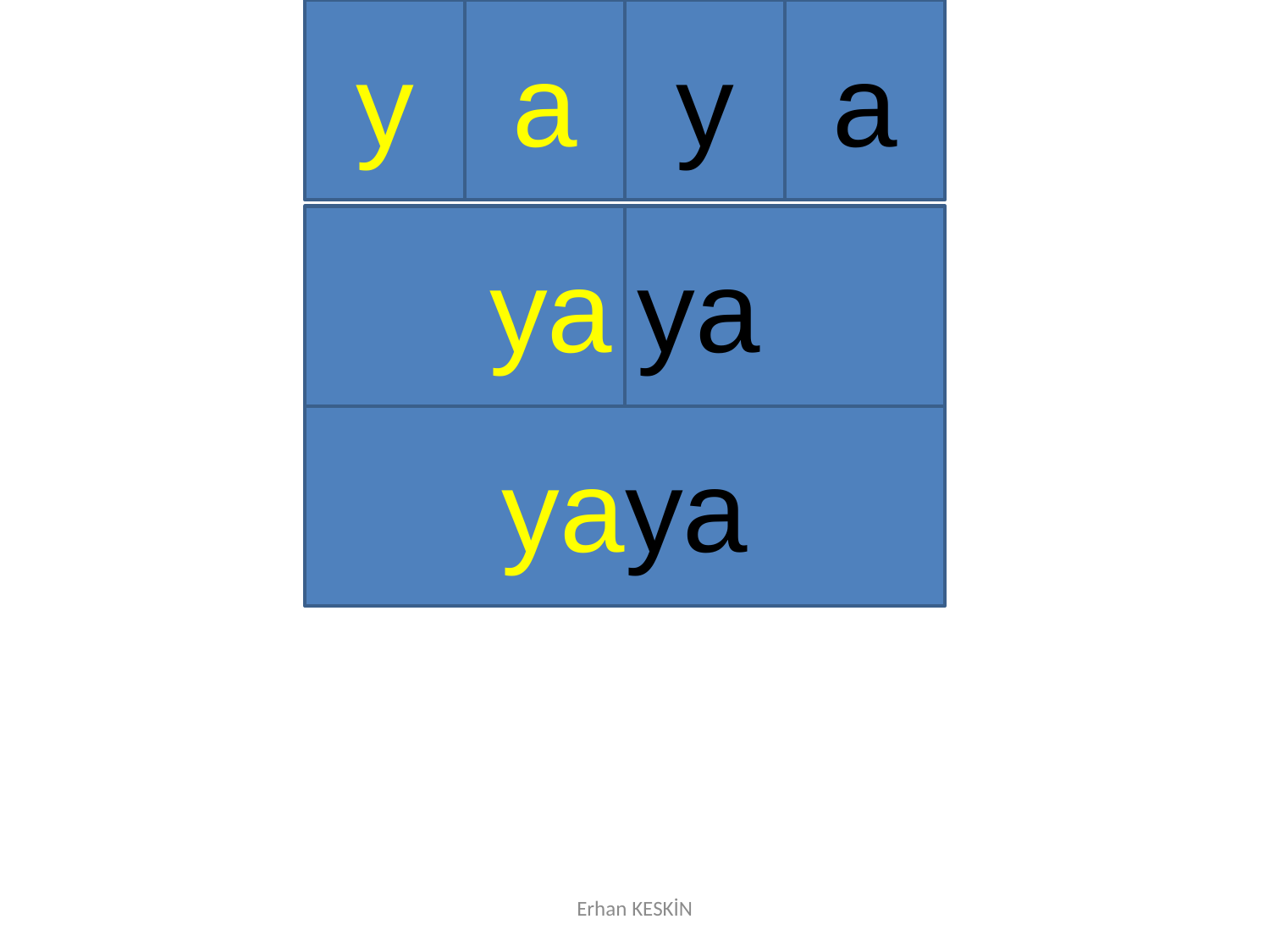

y
a
y
a
ya
ya
yaya
Erhan KESKİN